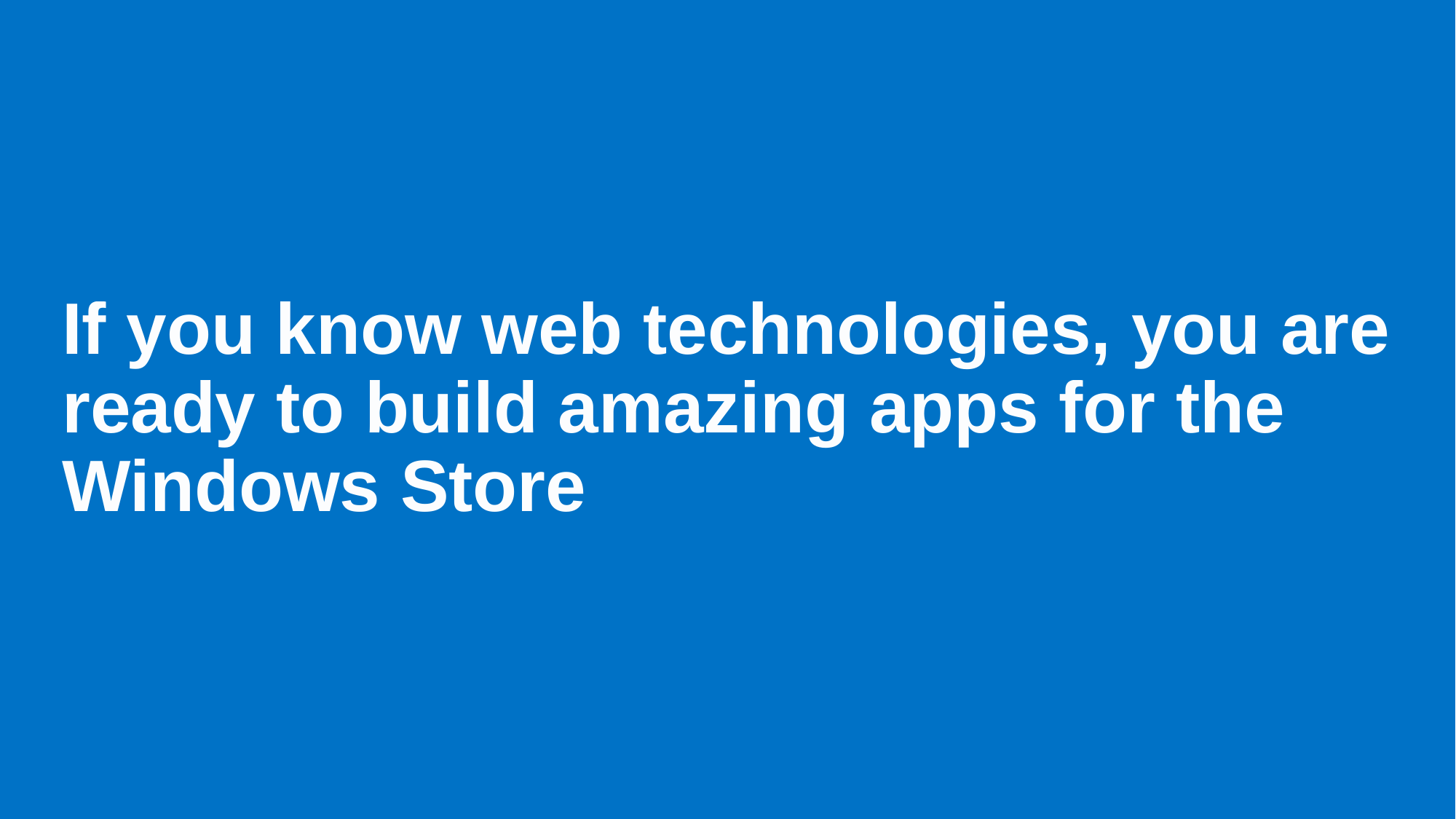

# If you know web technologies, you are ready to build amazing apps for the Windows Store